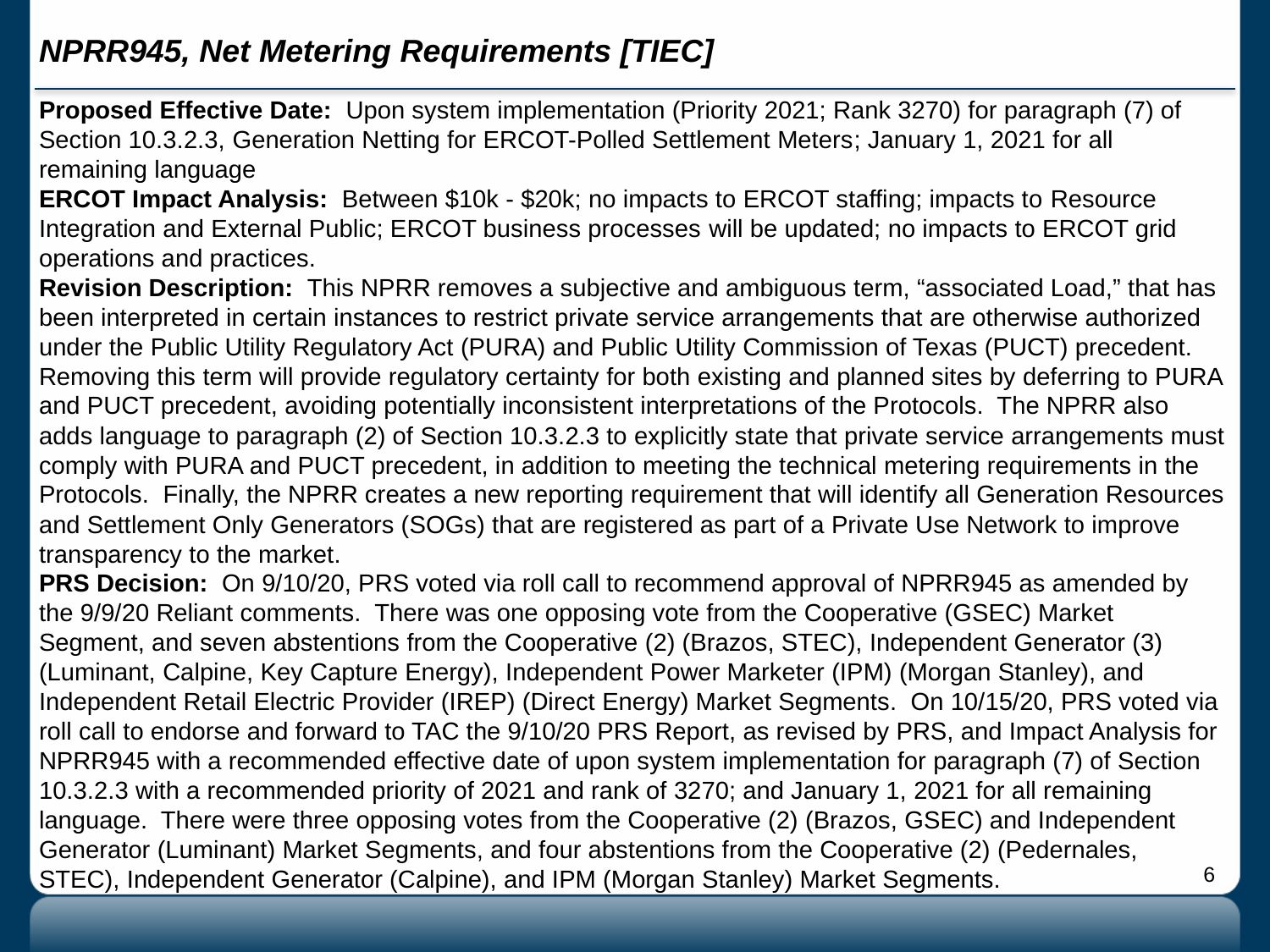

# NPRR945, Net Metering Requirements [TIEC]
Proposed Effective Date:  Upon system implementation (Priority 2021; Rank 3270) for paragraph (7) of Section 10.3.2.3, Generation Netting for ERCOT-Polled Settlement Meters; January 1, 2021 for all remaining language
ERCOT Impact Analysis:  Between $10k - $20k; no impacts to ERCOT staffing; impacts to Resource Integration and External Public; ERCOT business processes will be updated; no impacts to ERCOT grid operations and practices.
Revision Description:  This NPRR removes a subjective and ambiguous term, “associated Load,” that has been interpreted in certain instances to restrict private service arrangements that are otherwise authorized under the Public Utility Regulatory Act (PURA) and Public Utility Commission of Texas (PUCT) precedent.  Removing this term will provide regulatory certainty for both existing and planned sites by deferring to PURA and PUCT precedent, avoiding potentially inconsistent interpretations of the Protocols.  The NPRR also adds language to paragraph (2) of Section 10.3.2.3 to explicitly state that private service arrangements must comply with PURA and PUCT precedent, in addition to meeting the technical metering requirements in the Protocols.  Finally, the NPRR creates a new reporting requirement that will identify all Generation Resources and Settlement Only Generators (SOGs) that are registered as part of a Private Use Network to improve transparency to the market.
PRS Decision:  On 9/10/20, PRS voted via roll call to recommend approval of NPRR945 as amended by the 9/9/20 Reliant comments.  There was one opposing vote from the Cooperative (GSEC) Market Segment, and seven abstentions from the Cooperative (2) (Brazos, STEC), Independent Generator (3) (Luminant, Calpine, Key Capture Energy), Independent Power Marketer (IPM) (Morgan Stanley), and Independent Retail Electric Provider (IREP) (Direct Energy) Market Segments.  On 10/15/20, PRS voted via roll call to endorse and forward to TAC the 9/10/20 PRS Report, as revised by PRS, and Impact Analysis for NPRR945 with a recommended effective date of upon system implementation for paragraph (7) of Section 10.3.2.3 with a recommended priority of 2021 and rank of 3270; and January 1, 2021 for all remaining language.  There were three opposing votes from the Cooperative (2) (Brazos, GSEC) and Independent Generator (Luminant) Market Segments, and four abstentions from the Cooperative (2) (Pedernales, STEC), Independent Generator (Calpine), and IPM (Morgan Stanley) Market Segments.